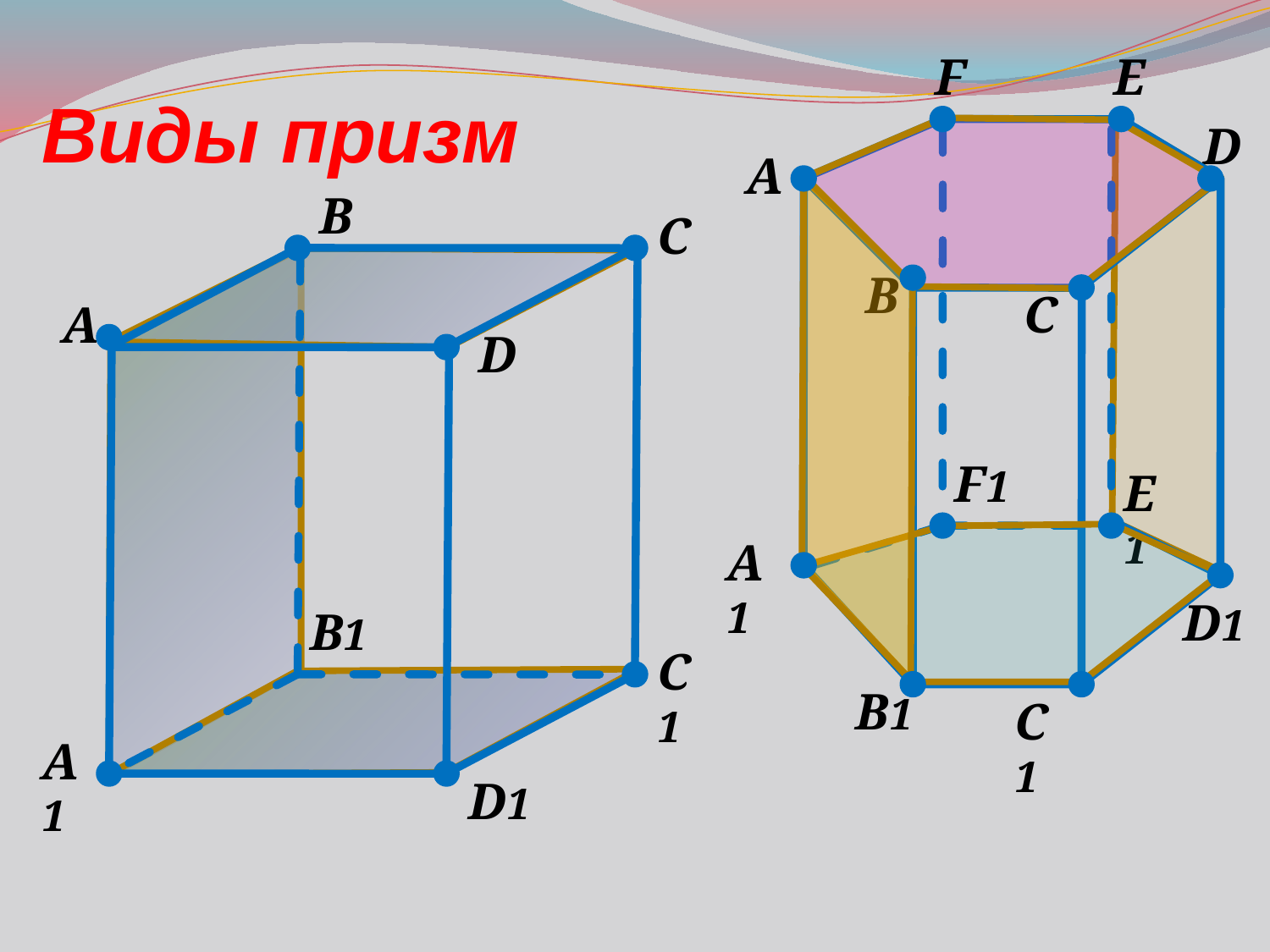

#
F
E
Виды призм

D

A

B
C

B

C

A
D

F1
E1

A1

D1
B1
C1

B1

C1
A1

D1